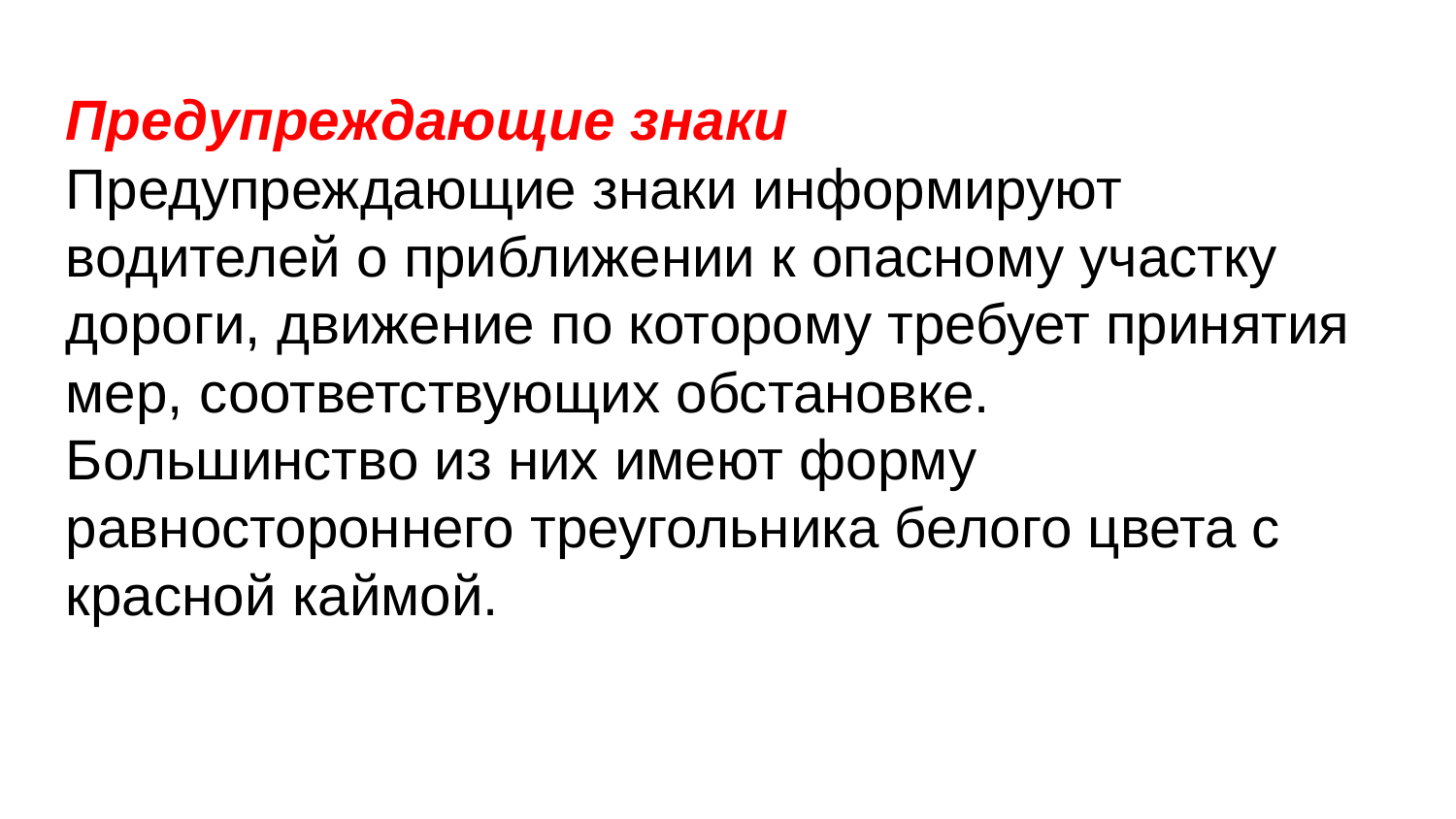

Предупреждающие знаки
Предупреждающие знаки информируют водителей о приближении к опасному участку дороги, движение по которому требует принятия мер, соответствующих обстановке.
Большинство из них имеют форму равностороннего треугольника белого цвета с красной каймой.